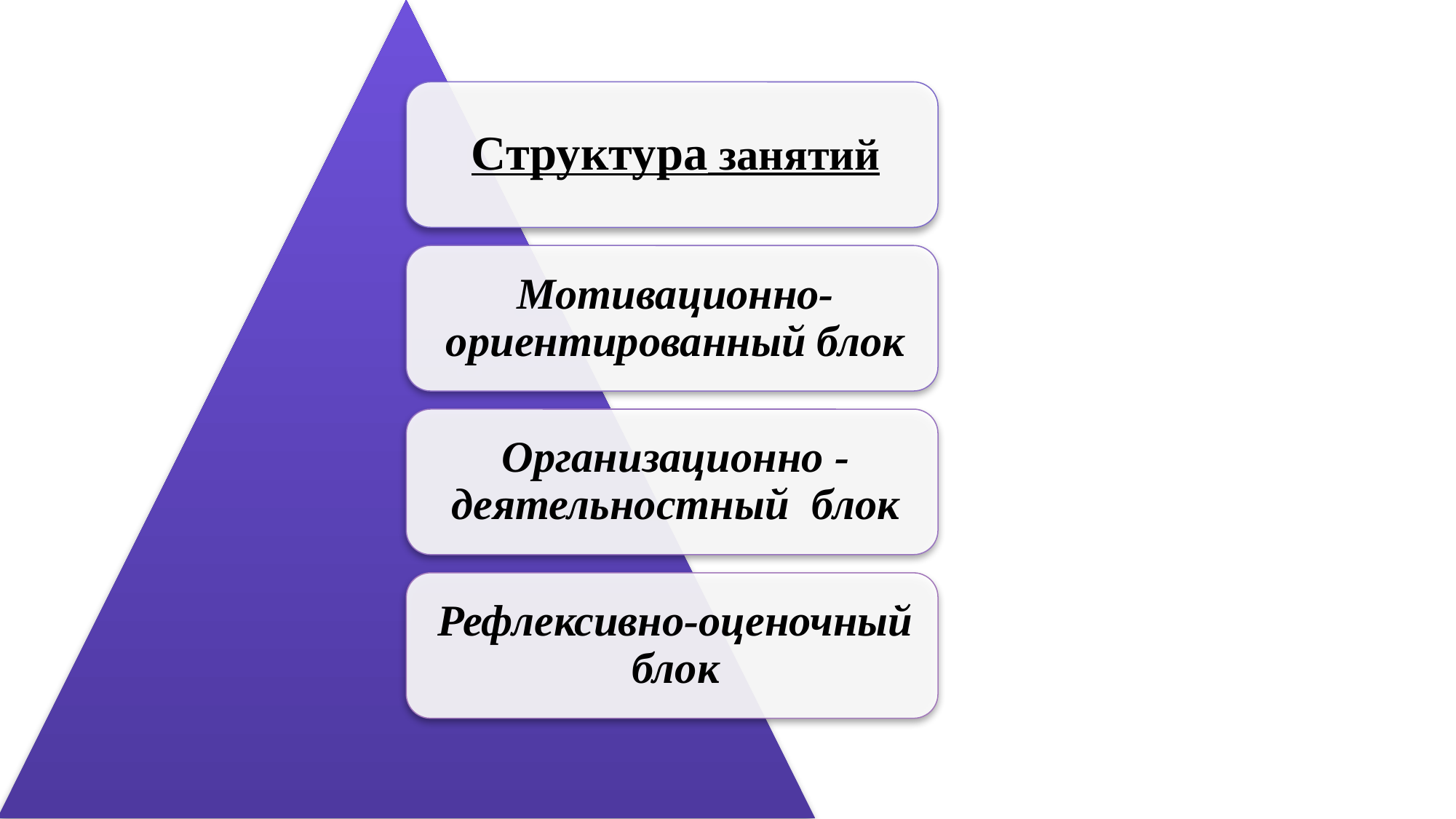

Структура занятий
Мотивационно-ориентированный блок
Организационно -деятельностный  блок
Рефлексивно-оценочный блок